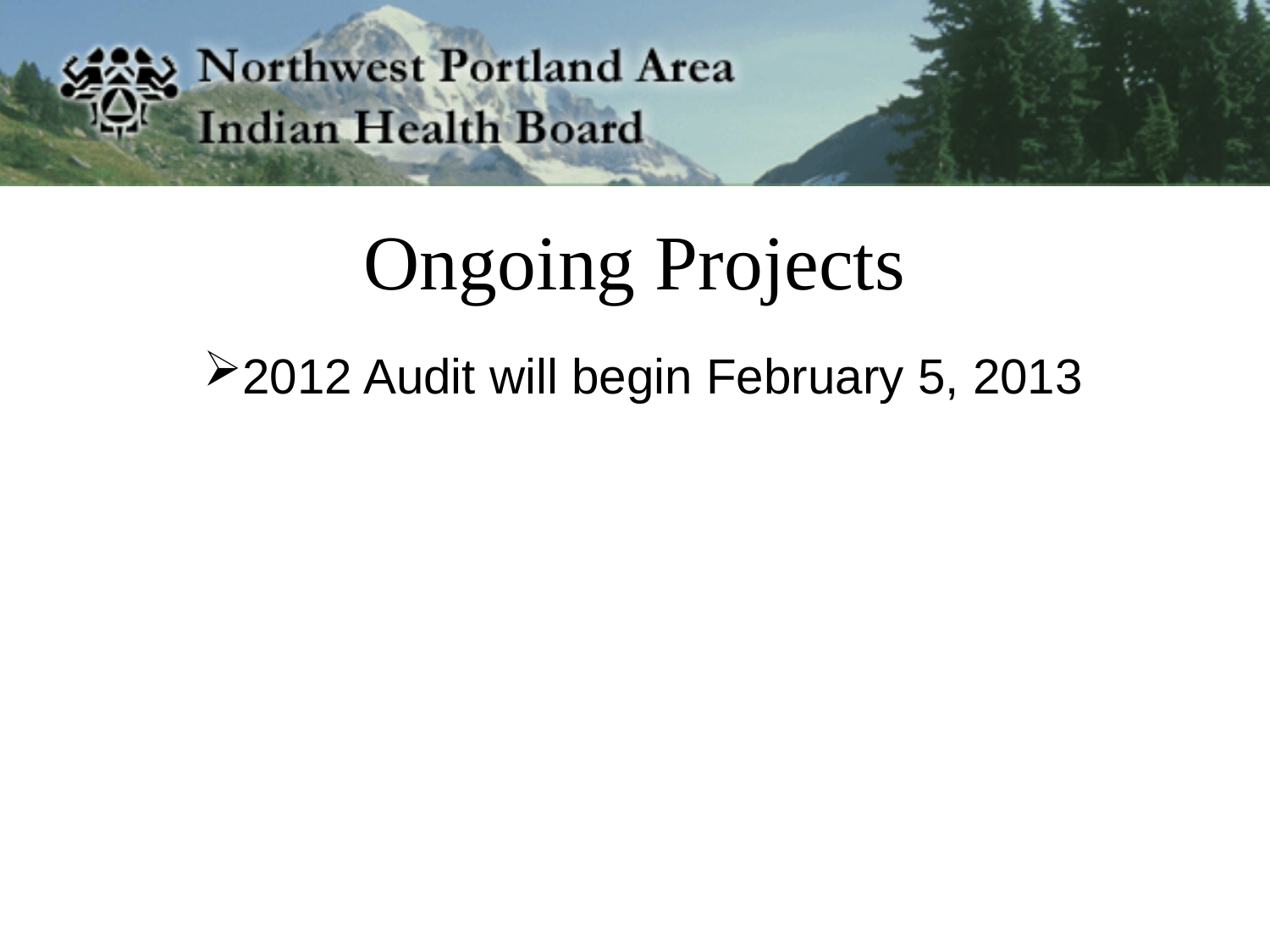

# Ongoing Projects
2012 Audit will begin February 5, 2013